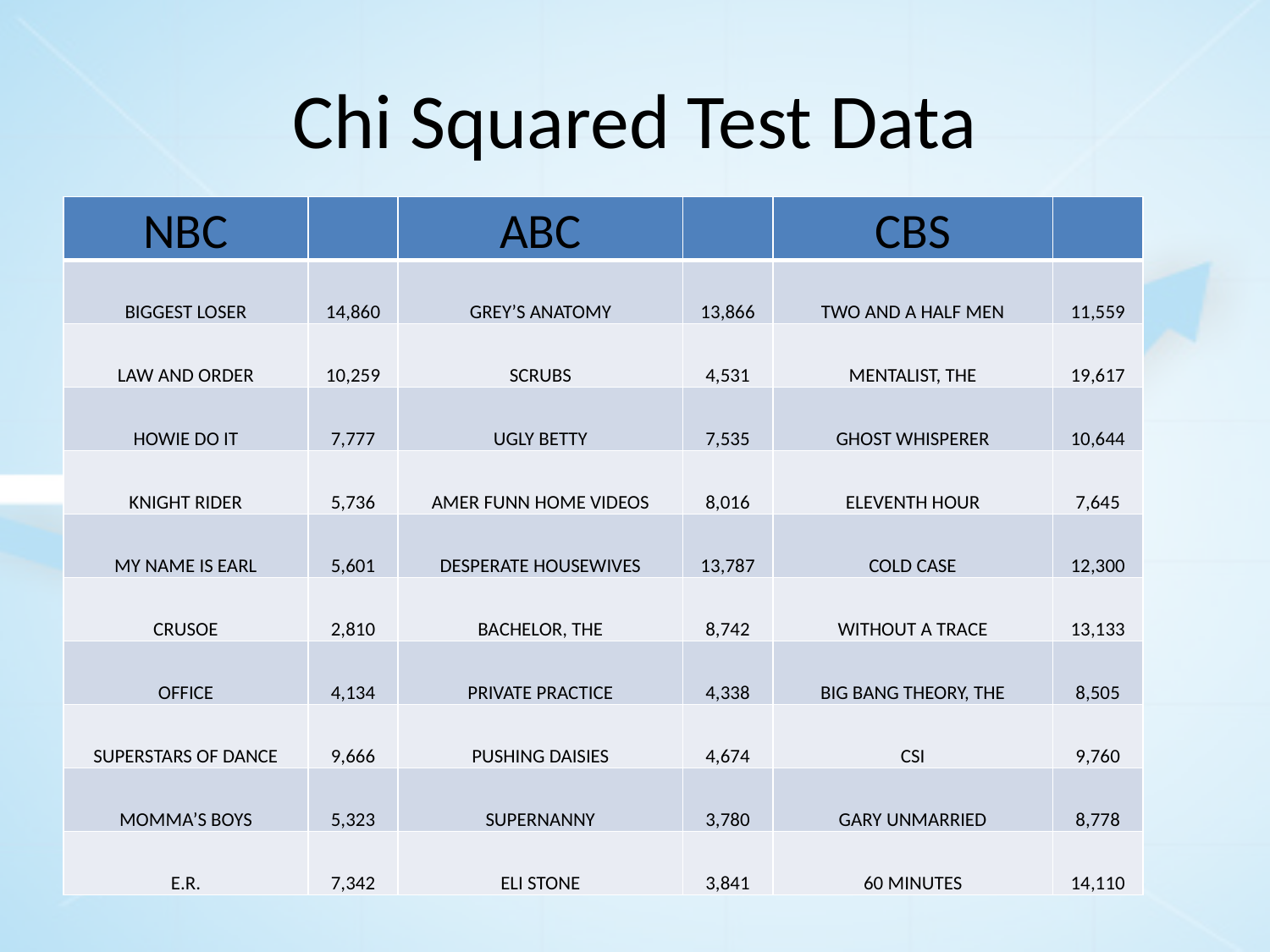

# Chi Squared Test Data
| NBC |  | ABC |  | CBS |  |
| --- | --- | --- | --- | --- | --- |
| BIGGEST LOSER | 14,860 | GREY’S ANATOMY | 13,866 | TWO AND A HALF MEN | 11,559 |
| LAW AND ORDER | 10,259 | SCRUBS | 4,531 | MENTALIST, THE | 19,617 |
| HOWIE DO IT | 7,777 | UGLY BETTY | 7,535 | GHOST WHISPERER | 10,644 |
| KNIGHT RIDER | 5,736 | AMER FUNN HOME VIDEOS | 8,016 | ELEVENTH HOUR | 7,645 |
| MY NAME IS EARL | 5,601 | DESPERATE HOUSEWIVES | 13,787 | COLD CASE | 12,300 |
| CRUSOE | 2,810 | BACHELOR, THE | 8,742 | WITHOUT A TRACE | 13,133 |
| OFFICE | 4,134 | PRIVATE PRACTICE | 4,338 | BIG BANG THEORY, THE | 8,505 |
| SUPERSTARS OF DANCE | 9,666 | PUSHING DAISIES | 4,674 | CSI | 9,760 |
| MOMMA’S BOYS | 5,323 | SUPERNANNY | 3,780 | GARY UNMARRIED | 8,778 |
| E.R. | 7,342 | ELI STONE | 3,841 | 60 MINUTES | 14,110 |